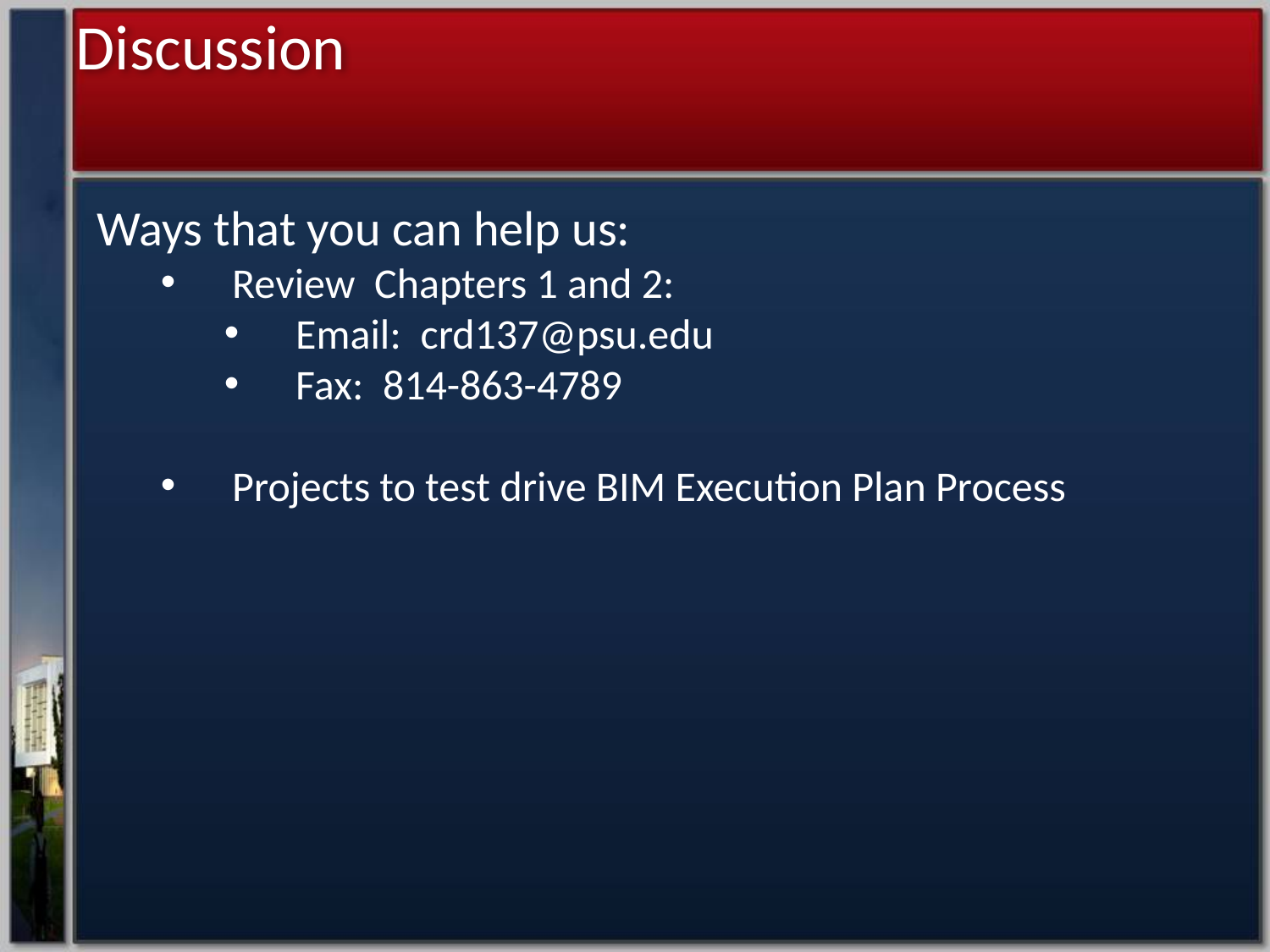

Discussion
Ways that you can help us:
Review  Chapters 1 and 2:
Email:  crd137@psu.edu
Fax:  814-863-4789

Projects to test drive BIM Execution Plan Process